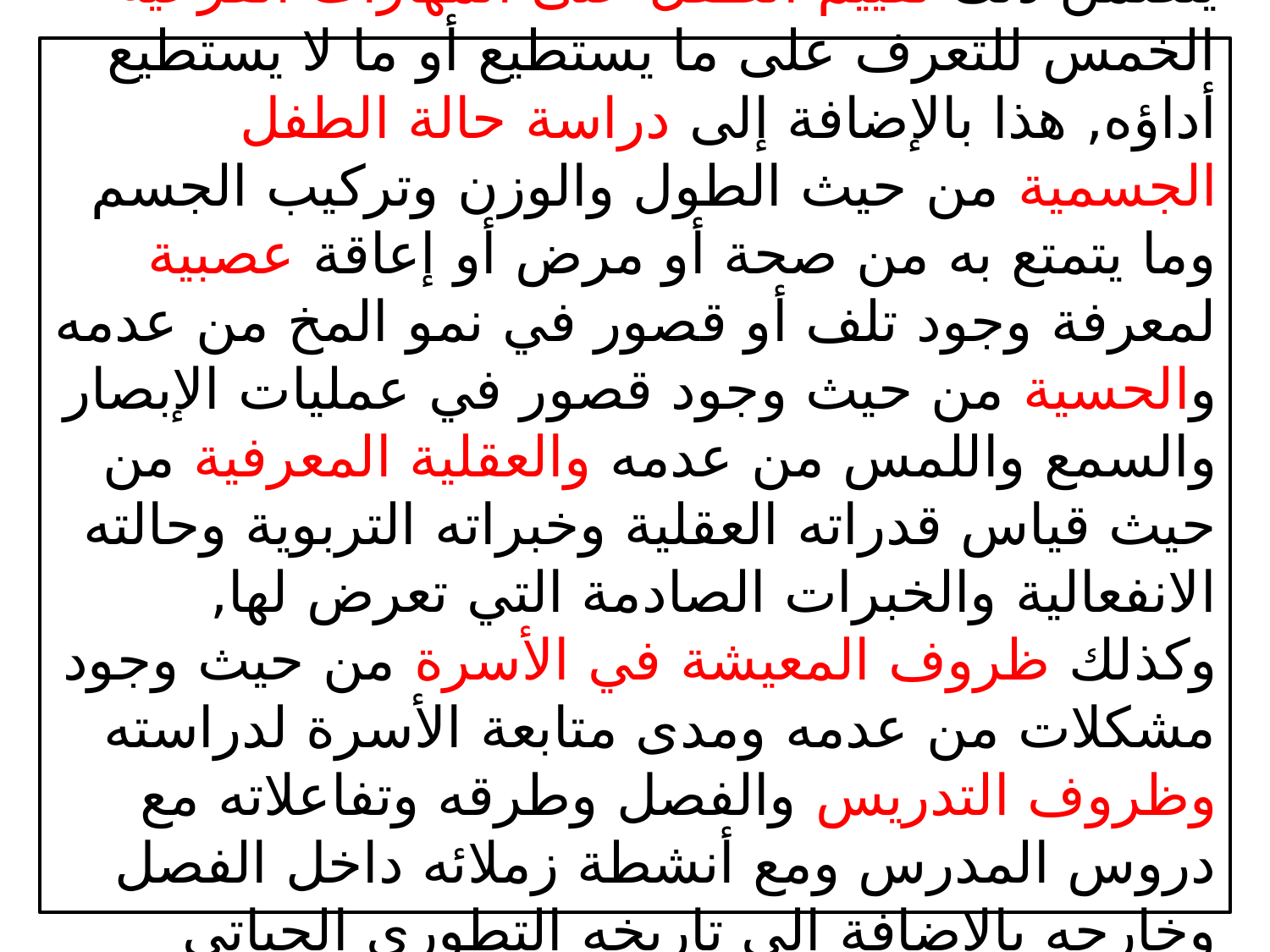

# 2. تحليل الطفل: يتضمن ذلك تقييم الطفل على المهارات الفرعية الخمس للتعرف على ما يستطيع أو ما لا يستطيع أداؤه, هذا بالإضافة إلى دراسة حالة الطفل الجسمية من حيث الطول والوزن وتركيب الجسم وما يتمتع به من صحة أو مرض أو إعاقة عصبية لمعرفة وجود تلف أو قصور في نمو المخ من عدمه والحسية من حيث وجود قصور في عمليات الإبصار والسمع واللمس من عدمه والعقلية المعرفية من حيث قياس قدراته العقلية وخبراته التربوية وحالته الانفعالية والخبرات الصادمة التي تعرض لها, وكذلك ظروف المعيشة في الأسرة من حيث وجود مشكلات من عدمه ومدى متابعة الأسرة لدراسته وظروف التدريس والفصل وطرقه وتفاعلاته مع دروس المدرس ومع أنشطة زملائه داخل الفصل وخارجه بالإضافة إلى تاريخه التطوري الحياتي والدراسي وتكوين صورة كاملة شخصية وبيئية تضع أصابعنا على مصدر الصعوبة